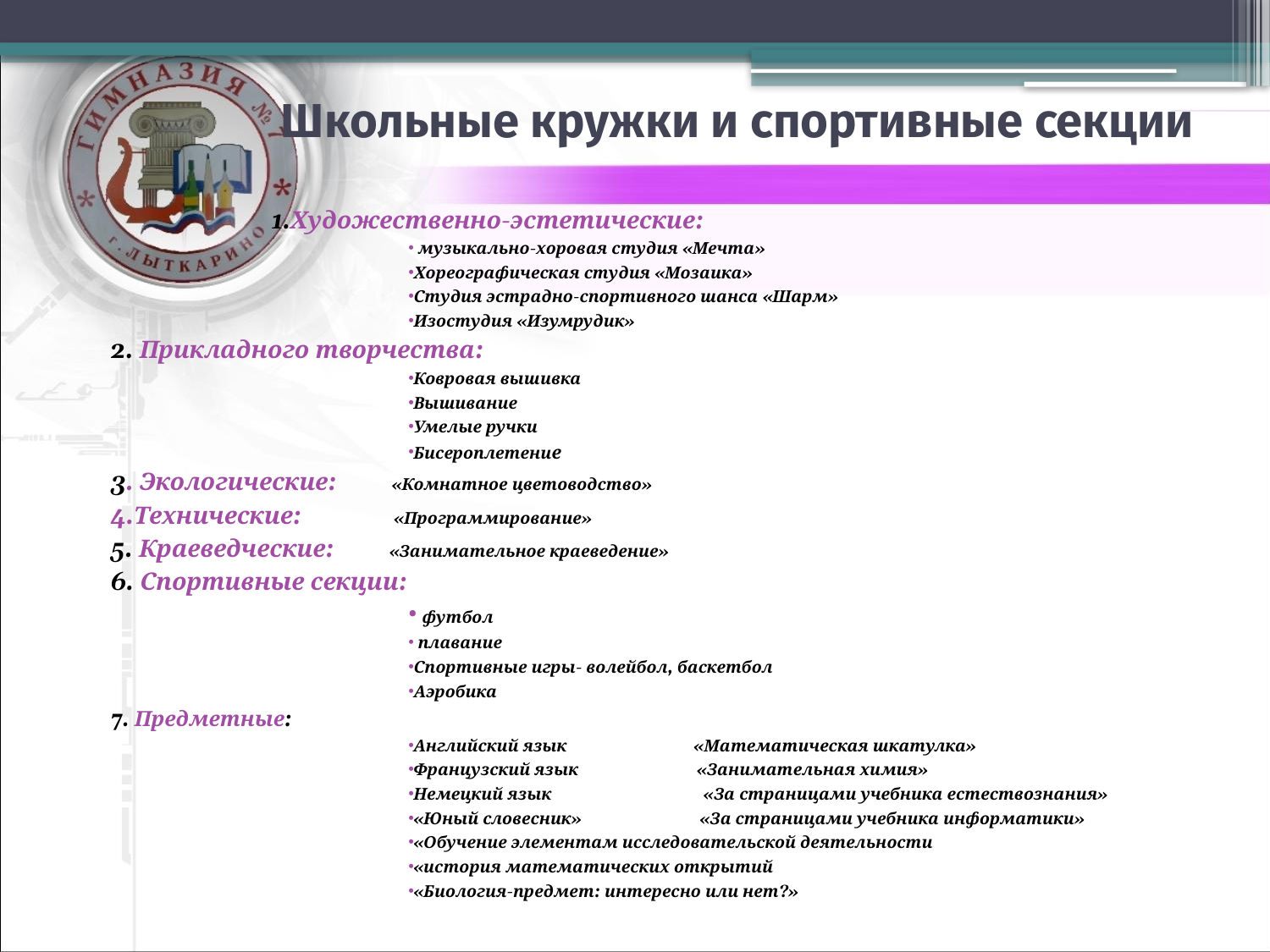

# Школьные кружки и спортивные секции
1.Художественно-эстетические:
 музыкально-хоровая студия «Мечта»
Хореографическая студия «Мозаика»
Студия эстрадно-спортивного шанса «Шарм»
Изостудия «Изумрудик»
2. Прикладного творчества:
Ковровая вышивка
Вышивание
Умелые ручки
Бисероплетение
3. Экологические:         «Комнатное цветоводство»
4.Технические:               «Программирование»
5. Краеведческие:         «Занимательное краеведение»
6. Спортивные секции:
 футбол
 плавание
Спортивные игры- волейбол, баскетбол
Аэробика
7. Предметные:
Английский язык                              «Математическая шкатулка»
Французский язык                            «Занимательная химия»
Немецкий язык                                    «За страницами учебника естествознания»
«Юный словесник»                            «За страницами учебника информатики»
«Обучение элементам исследовательской деятельности
«история математических открытий
«Биология-предмет: интересно или нет?»